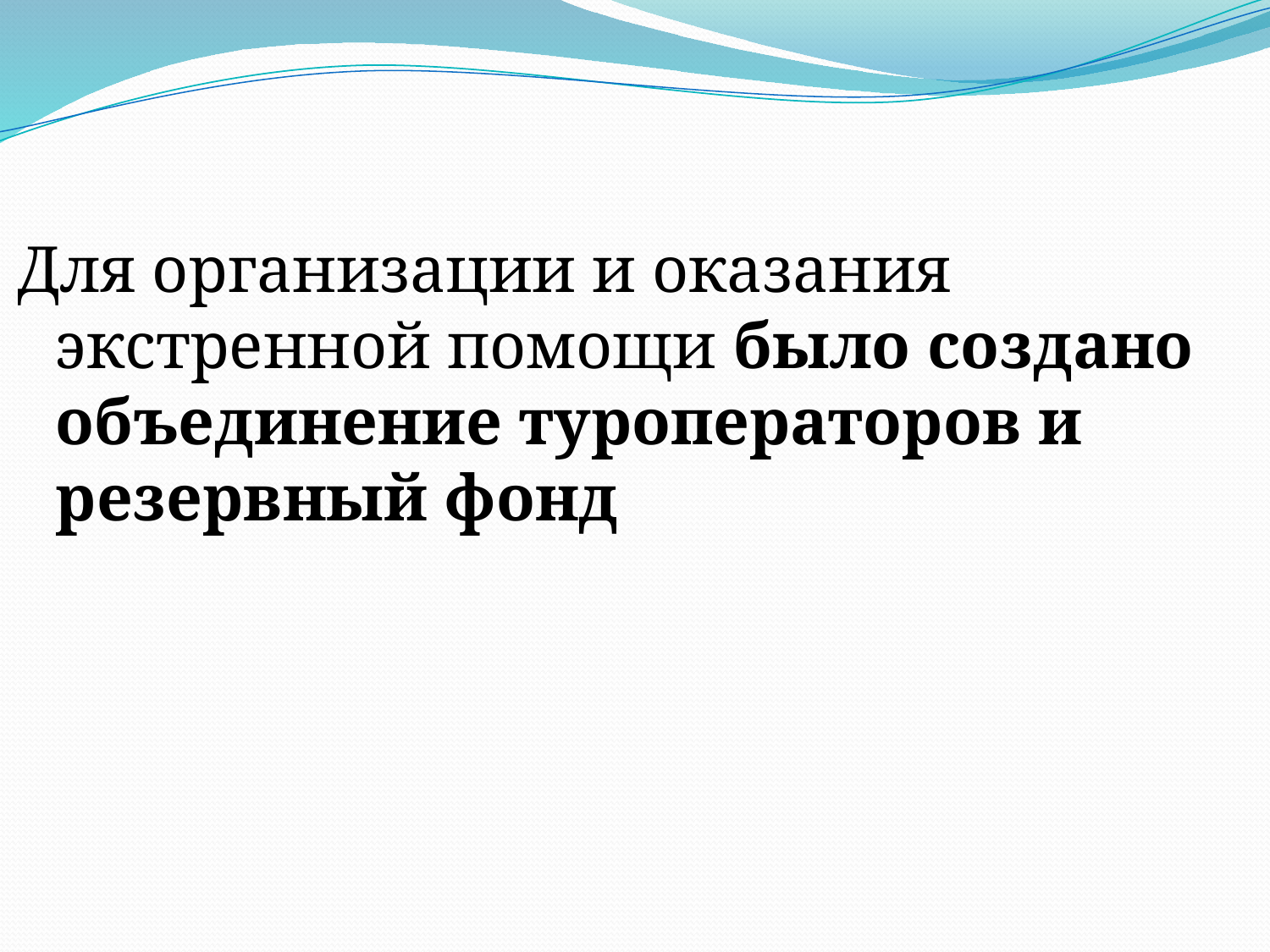

Для организации и оказания экстренной помощи было создано объединение туроператоров и резервный фонд